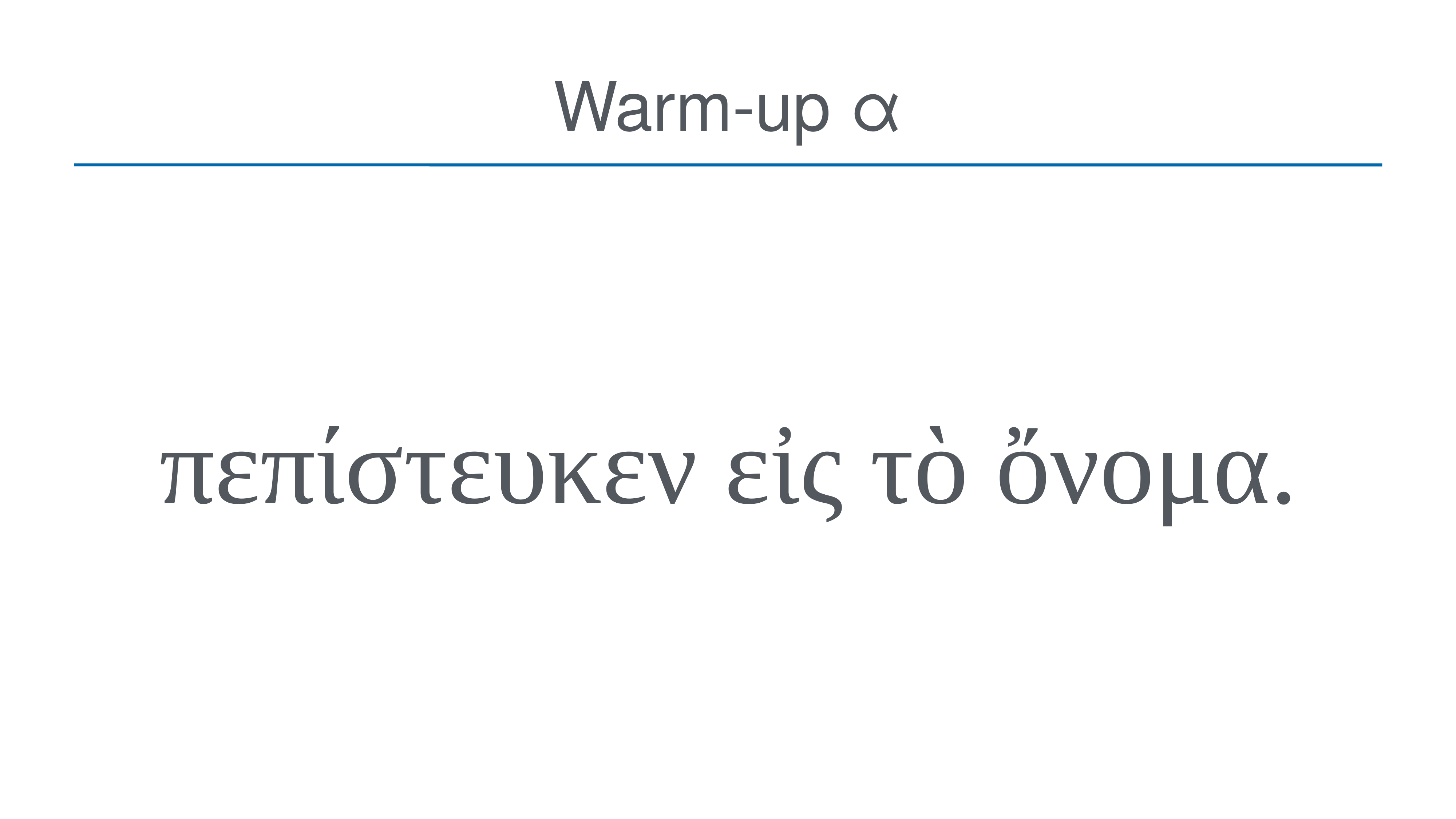

# Warm-up α
πεπίστευκεν εἰς τὸ ὄνομα.